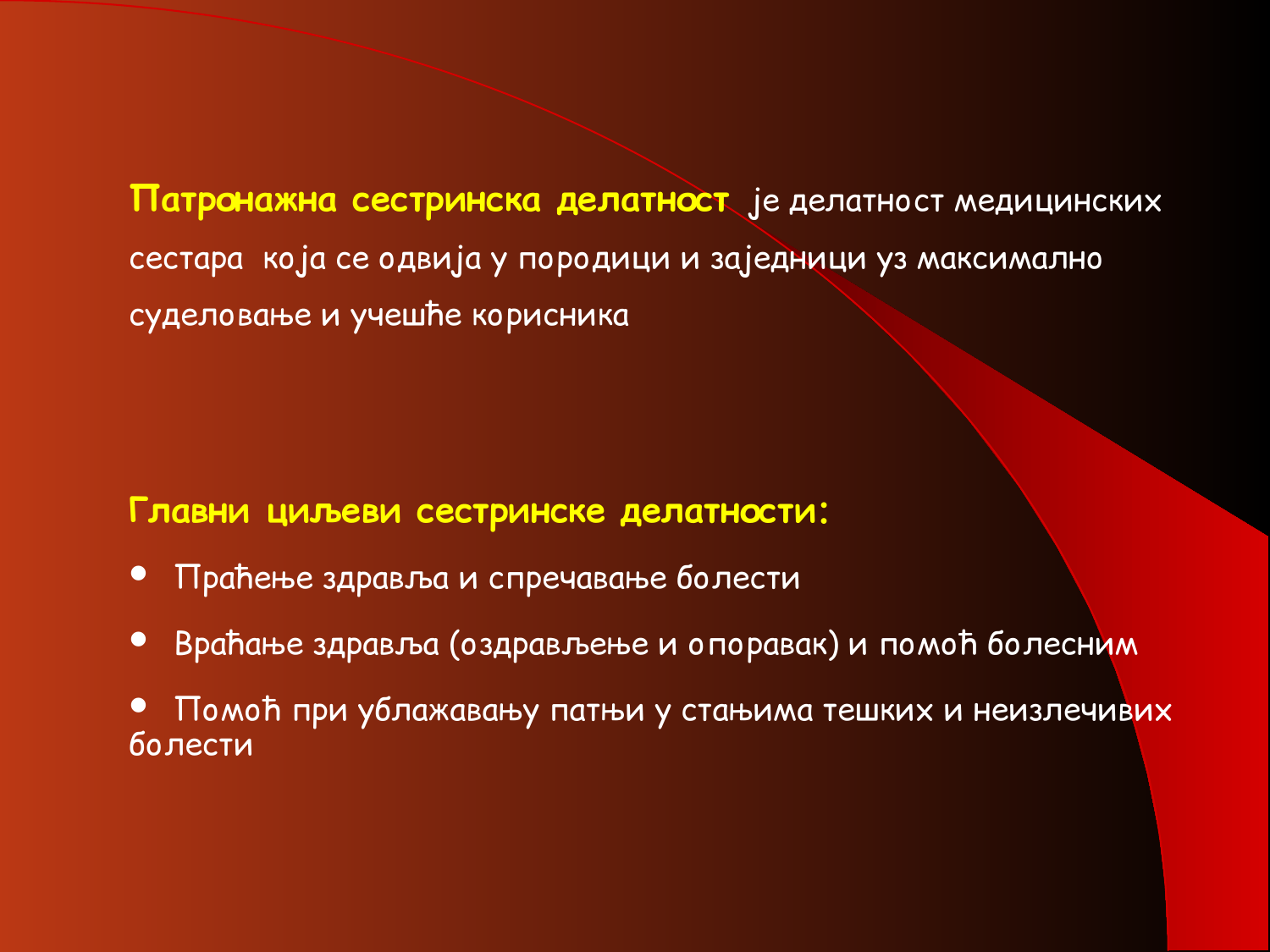

Патронажна сестринска делатност  је делатност медицинских сестара  која се одвија у породици и заједници уз максимално суделовање и учешће корисника

Главни циљеви сестринске делатности:
  Праћење здравља и спречавање болести
  Враћање здравља (оздрављење и опоравак) и помоћ болесним
  Помоћ при ублажавању патњи у стањима тешких и неизлечивих болести